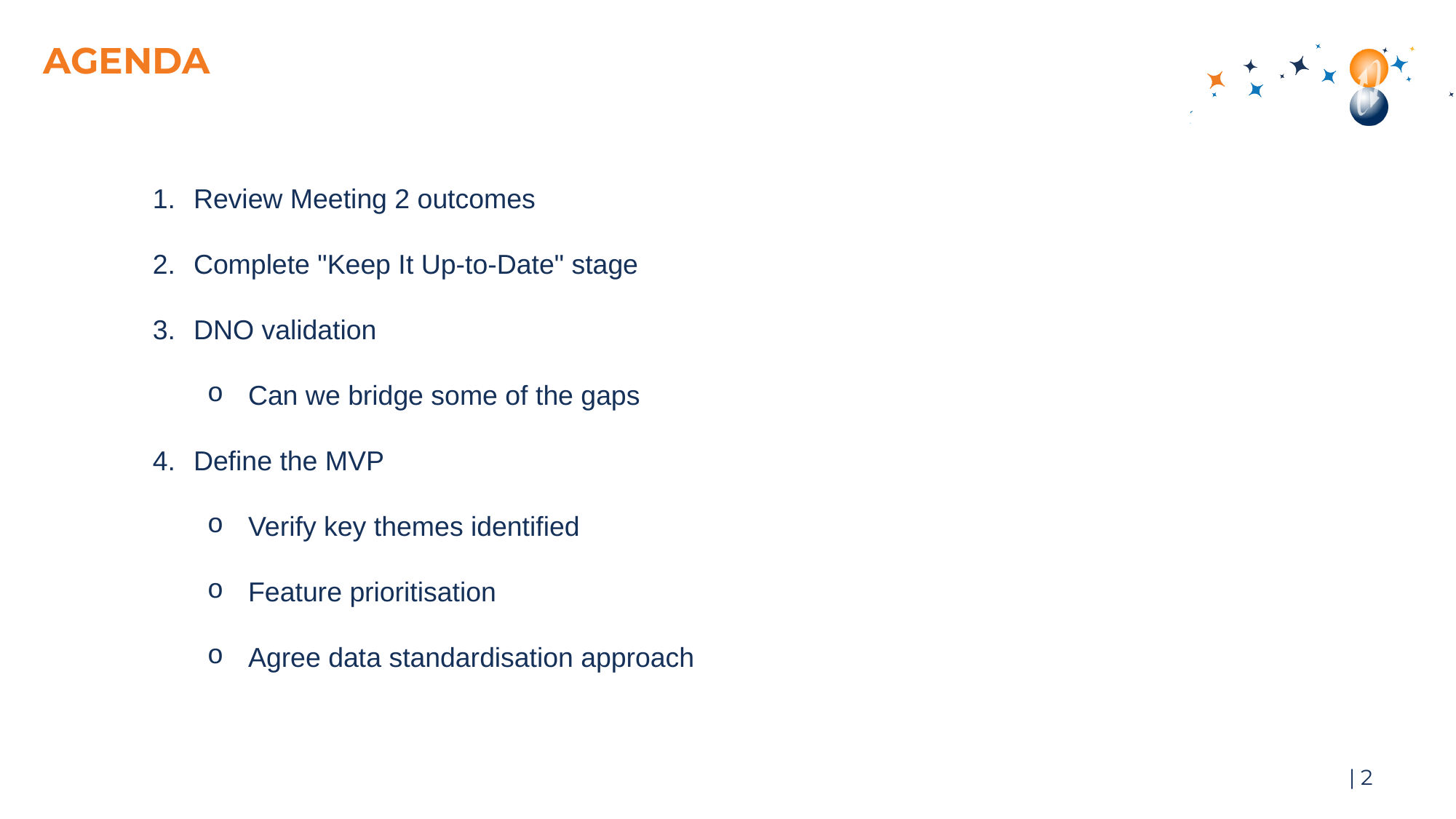

# AGENDA
Review Meeting 2 outcomes
Complete "Keep It Up-to-Date" stage
DNO validation
Can we bridge some of the gaps
Define the MVP
Verify key themes identified
Feature prioritisation
Agree data standardisation approach